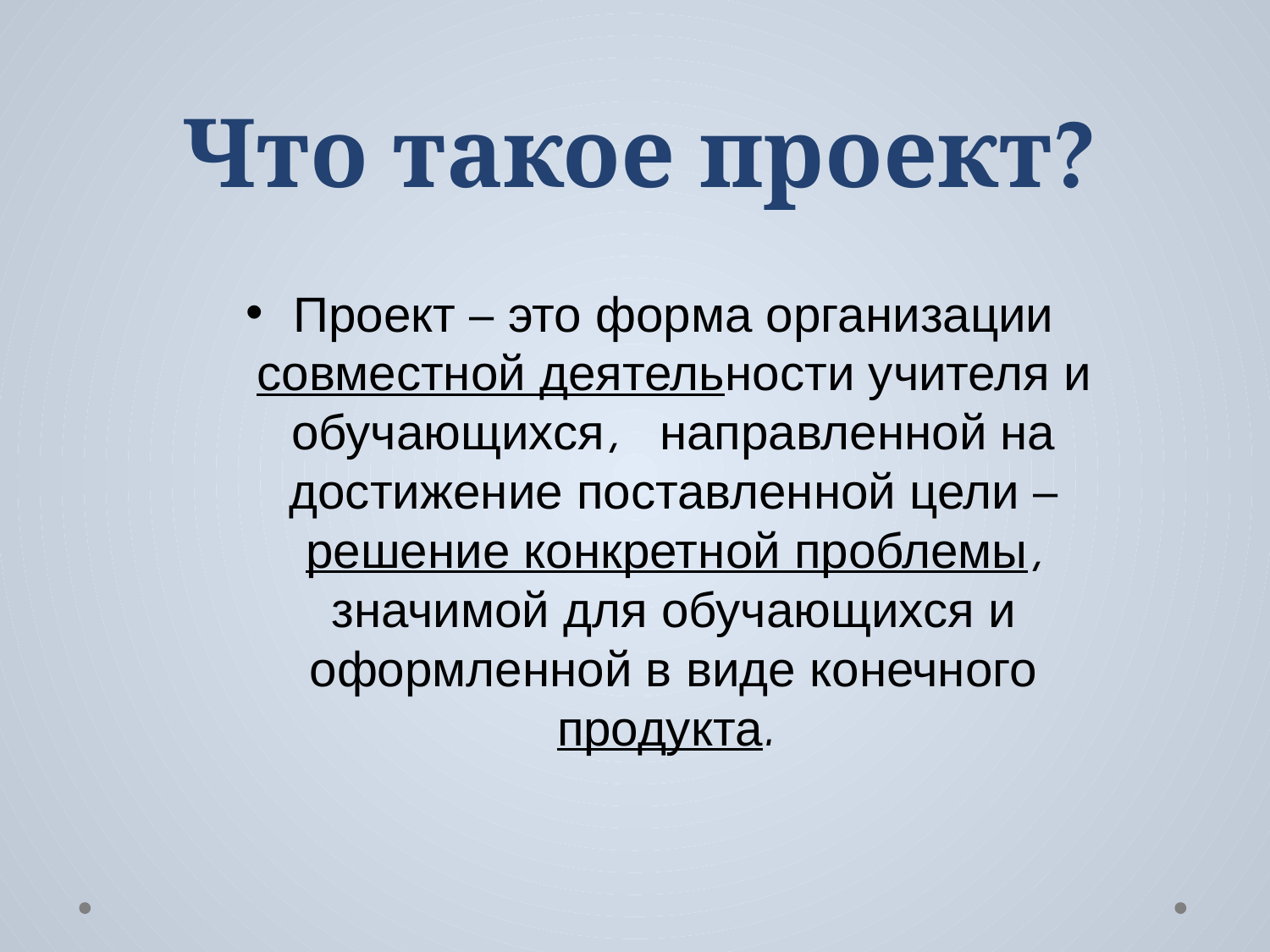

# Что такое проект?
Проект – это форма организации совместной деятельности учителя и обучающихся,   направленной на достижение поставленной цели – решение конкретной проблемы, значимой для обучающихся и оформленной в виде конечного продукта.